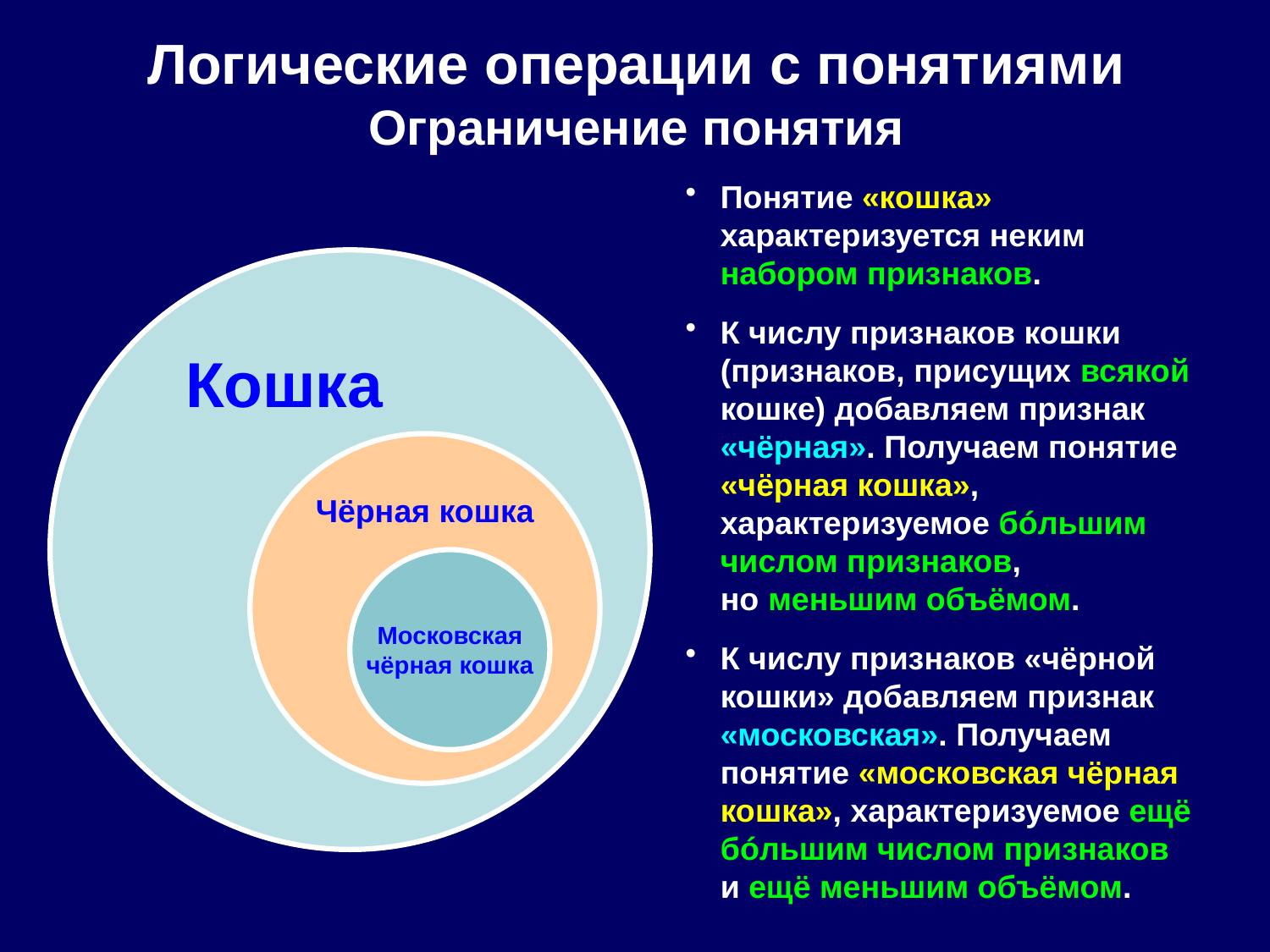

Логические операции с понятиями
Ограничение понятия
Понятие «кошка» характеризуется неким набором признаков.
К числу признаков кошки (признаков, присущих всякой кошке) добавляем признак «чёрная». Получаем понятие «чёрная кошка», характеризуемое бóльшим числом признаков,
но меньшим объёмом.
К числу признаков «чёрной кошки» добавляем признак «московская». Получаем понятие «московская чёрная кошка», характеризуемое ещё бóльшим числом признаков
и ещё меньшим объёмом.
  Кошка
Чёрная кошка
Московская
чёрная кошка